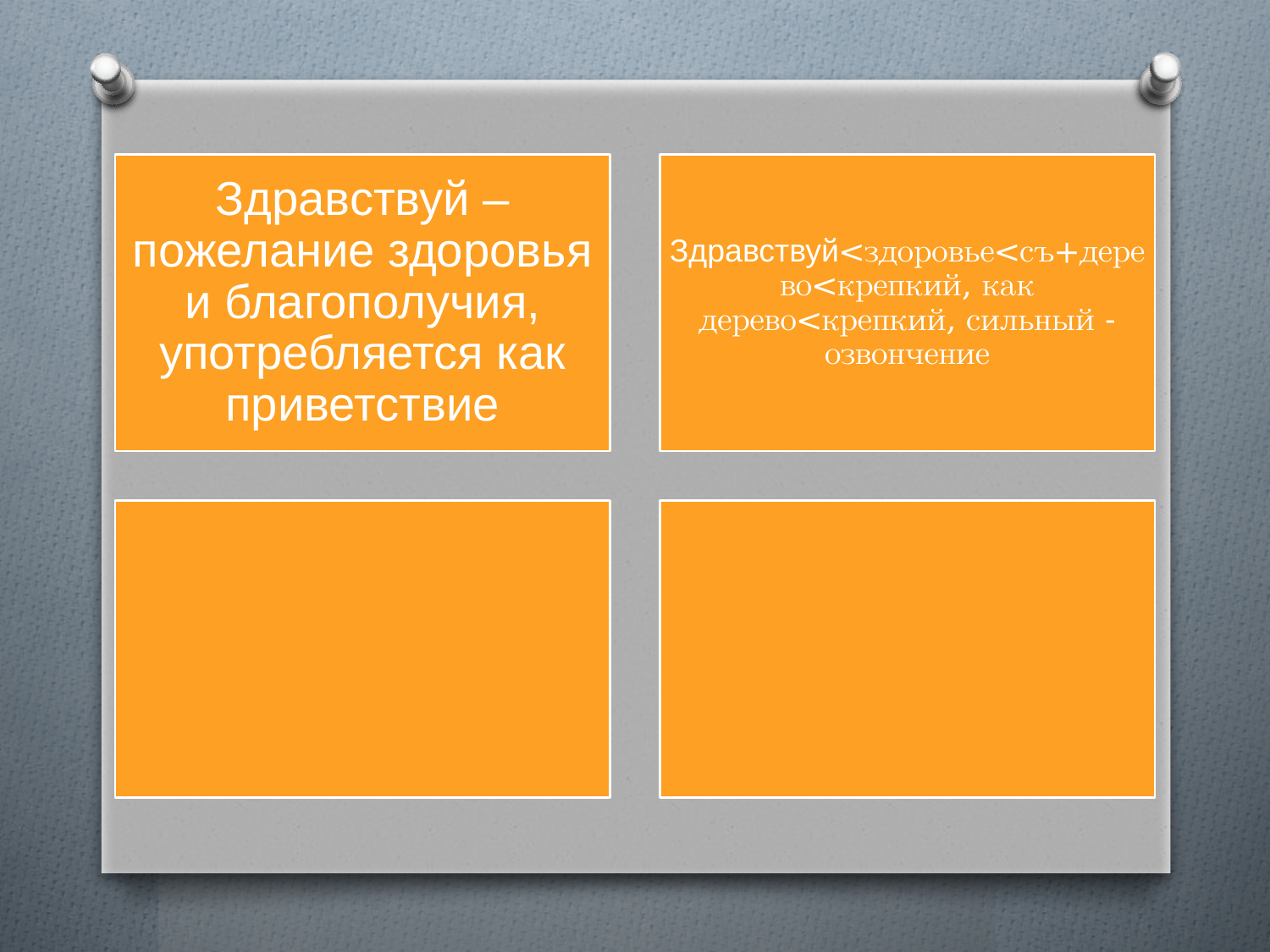

Здравствуй – пожелание здоровья и благополучия, употребляется как приветствие
Здравствуй<здоровье<съ+дерево<крепкий, как дерево<крепкий, сильный - озвончение